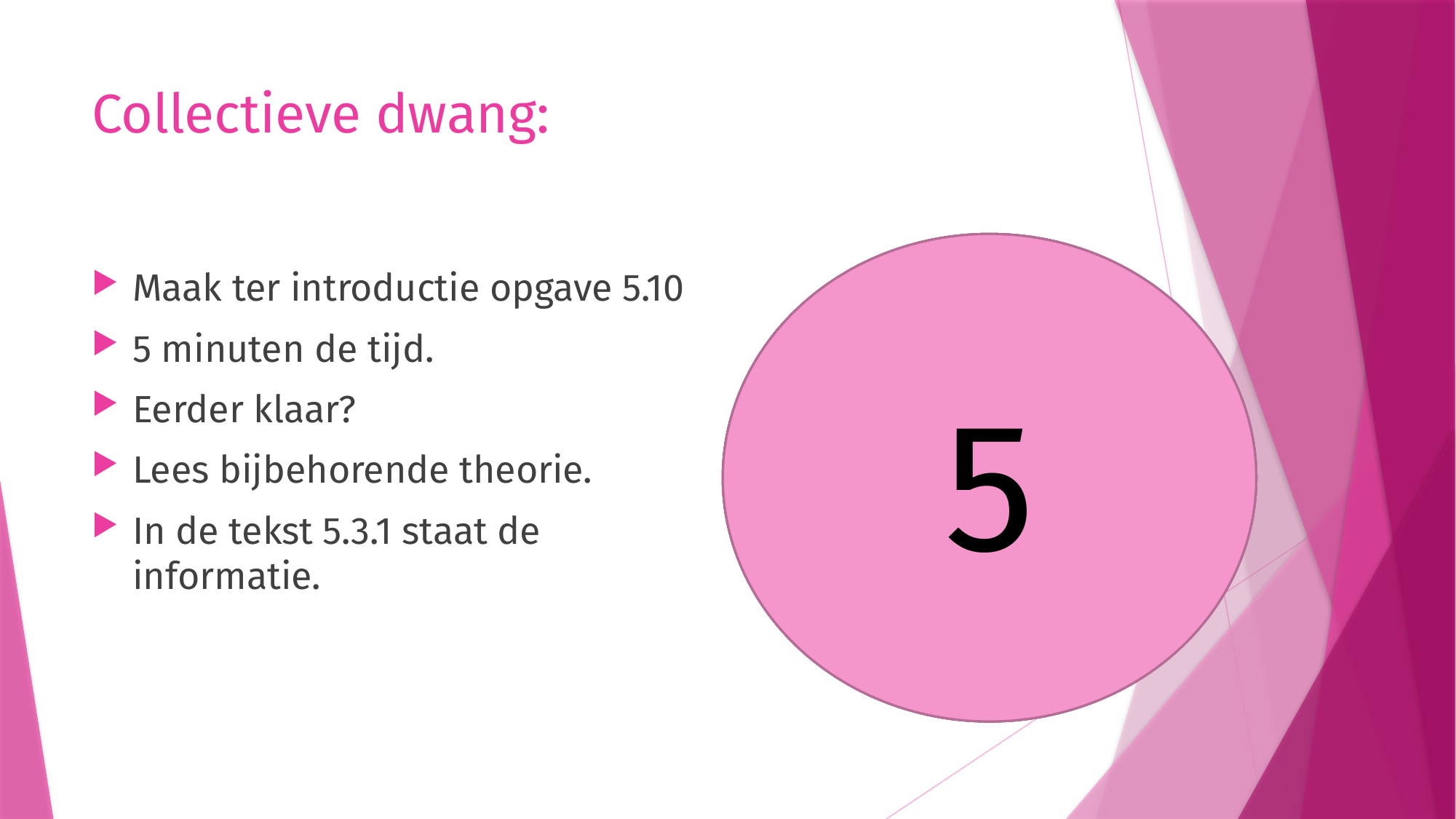

# Collectieve dwang:
5
4
3
1
2
Maak ter introductie opgave 5.10
5 minuten de tijd.
Eerder klaar?
Lees bijbehorende theorie.
In de tekst 5.3.1 staat de informatie.